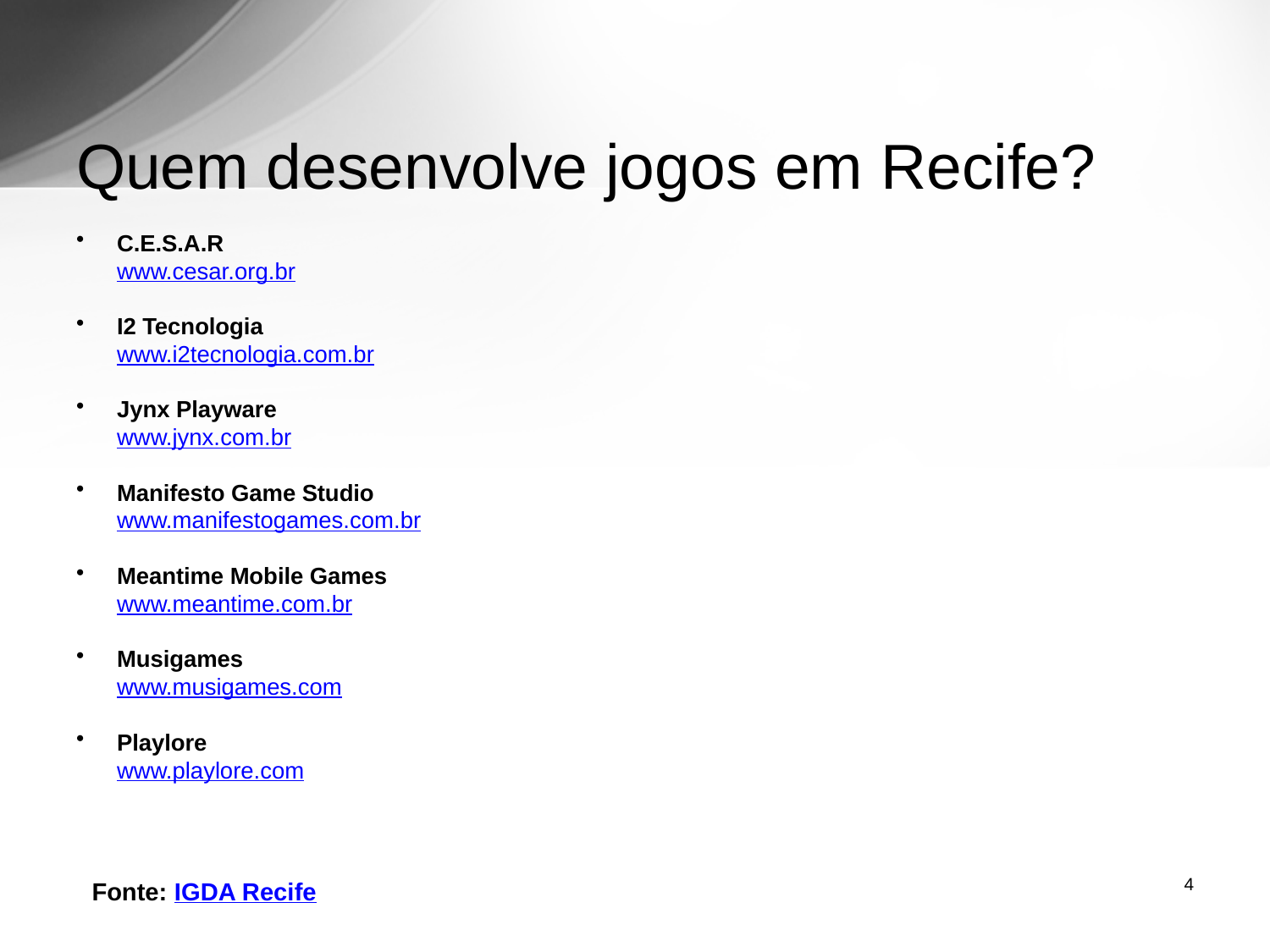

# Quem desenvolve jogos em Recife?
C.E.S.A.R
www.cesar.org.br
I2 Tecnologia
www.i2tecnologia.com.br
Jynx Playware
www.jynx.com.br
Manifesto Game Studio
www.manifestogames.com.br
Meantime Mobile Games
www.meantime.com.br
Musigames
www.musigames.com
Playlore
www.playlore.com

4
Fonte: IGDA Recife